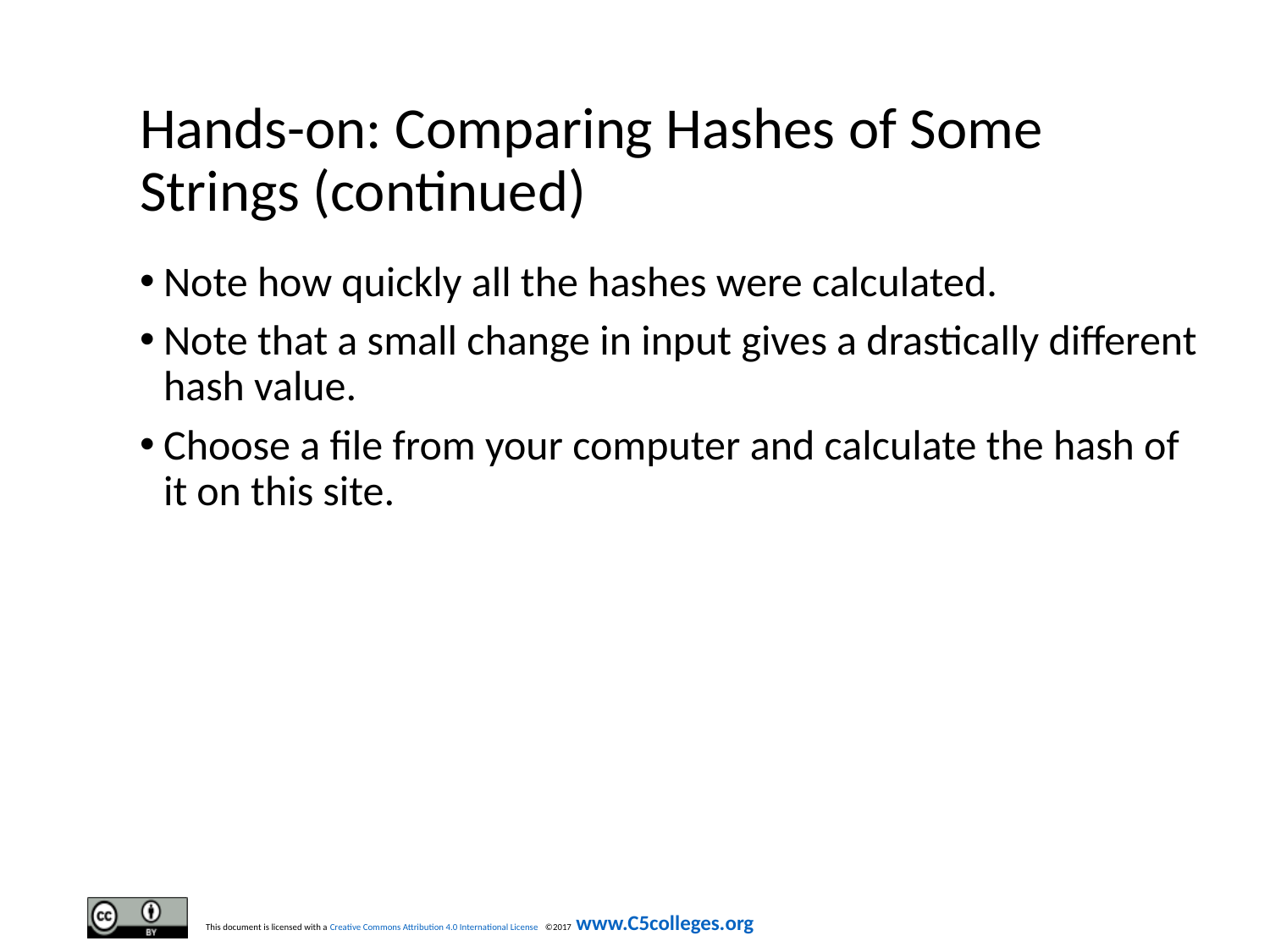

# Hands-on: Comparing Hashes of Some Strings (continued)
Note how quickly all the hashes were calculated.
Note that a small change in input gives a drastically different hash value.
Choose a file from your computer and calculate the hash of it on this site.